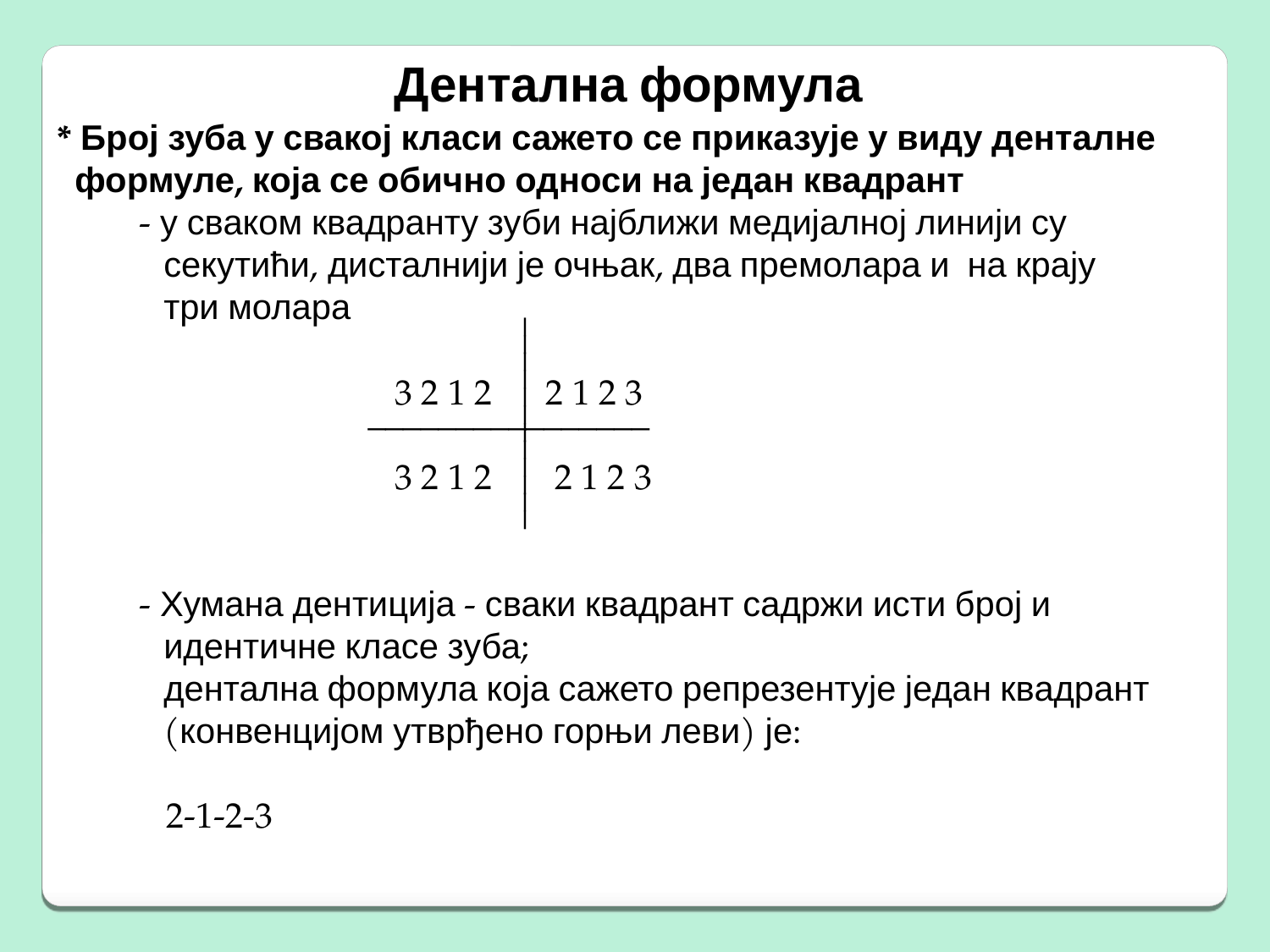

Дентална формула
     * Број зуба у свакој класи сажето се приказује у виду денталне
       формуле, која се обично односи на један квадрант
	- у сваком квадранту зуби најближи медијалној линији су
                 секутићи, дисталнији је очњак, два премолара и  на крају
                 три молара

                                           3 2 1 2      2 1 2 3

                                           3 2 1 2       2 1 2 3

	- Хумана дентиција - сваки квадрант садржи исти број и
                 идентичне класе зуба;
                 дентална формула која сажето репрезентује један квадрант
                 (конвенцијом утврђено горњи леви) је:

	   2-1-2-3

____________
________________